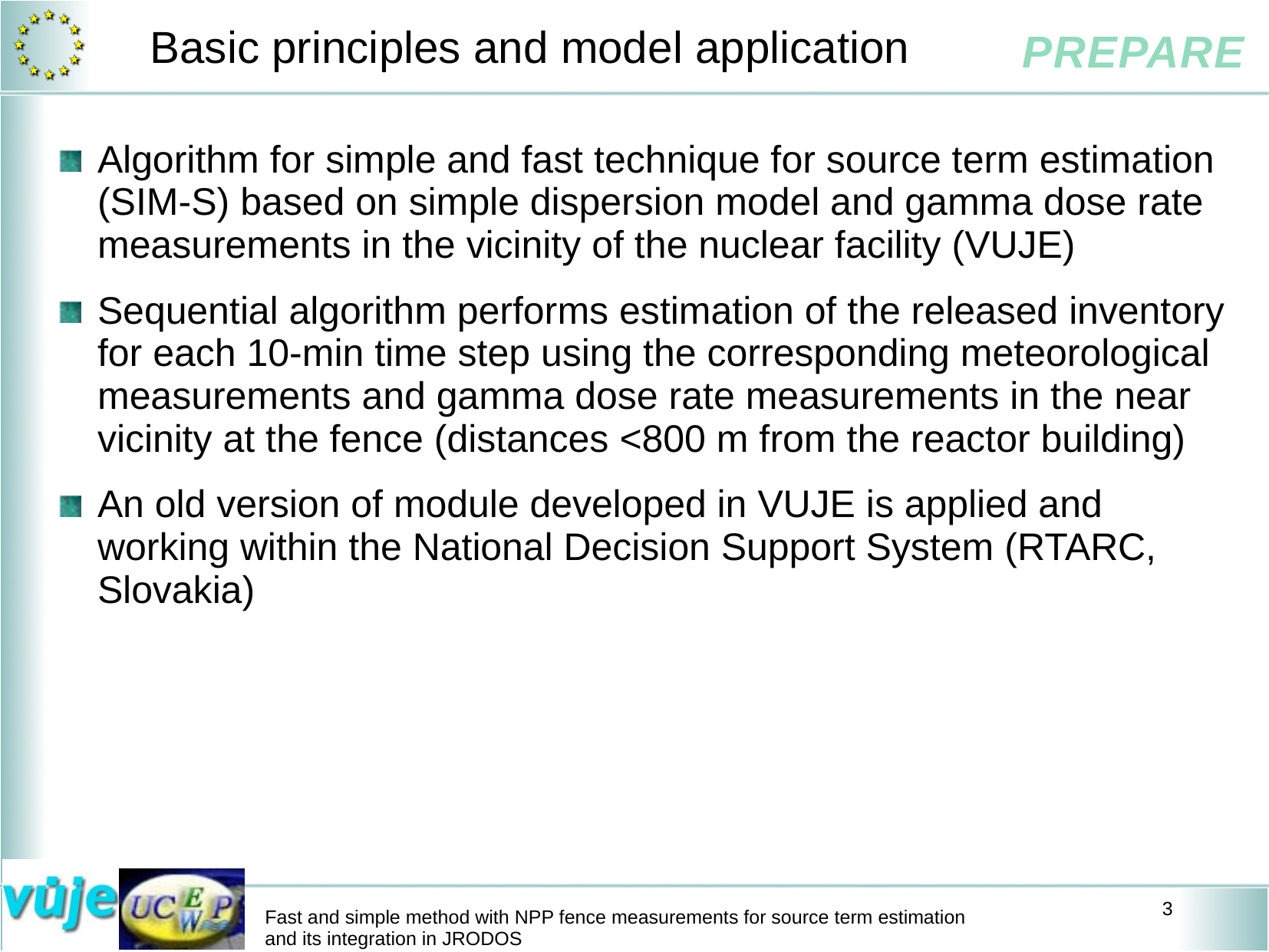

# Basic principles and model application
Algorithm for simple and fast technique for source term estimation (SIM-S) based on simple dispersion model and gamma dose rate measurements in the vicinity of the nuclear facility (VUJE)
Sequential algorithm performs estimation of the released inventory for each 10-min time step using the corresponding meteorological measurements and gamma dose rate measurements in the near vicinity at the fence (distances <800 m from the reactor building)
An old version of module developed in VUJE is applied and working within the National Decision Support System (RTARC, Slovakia)